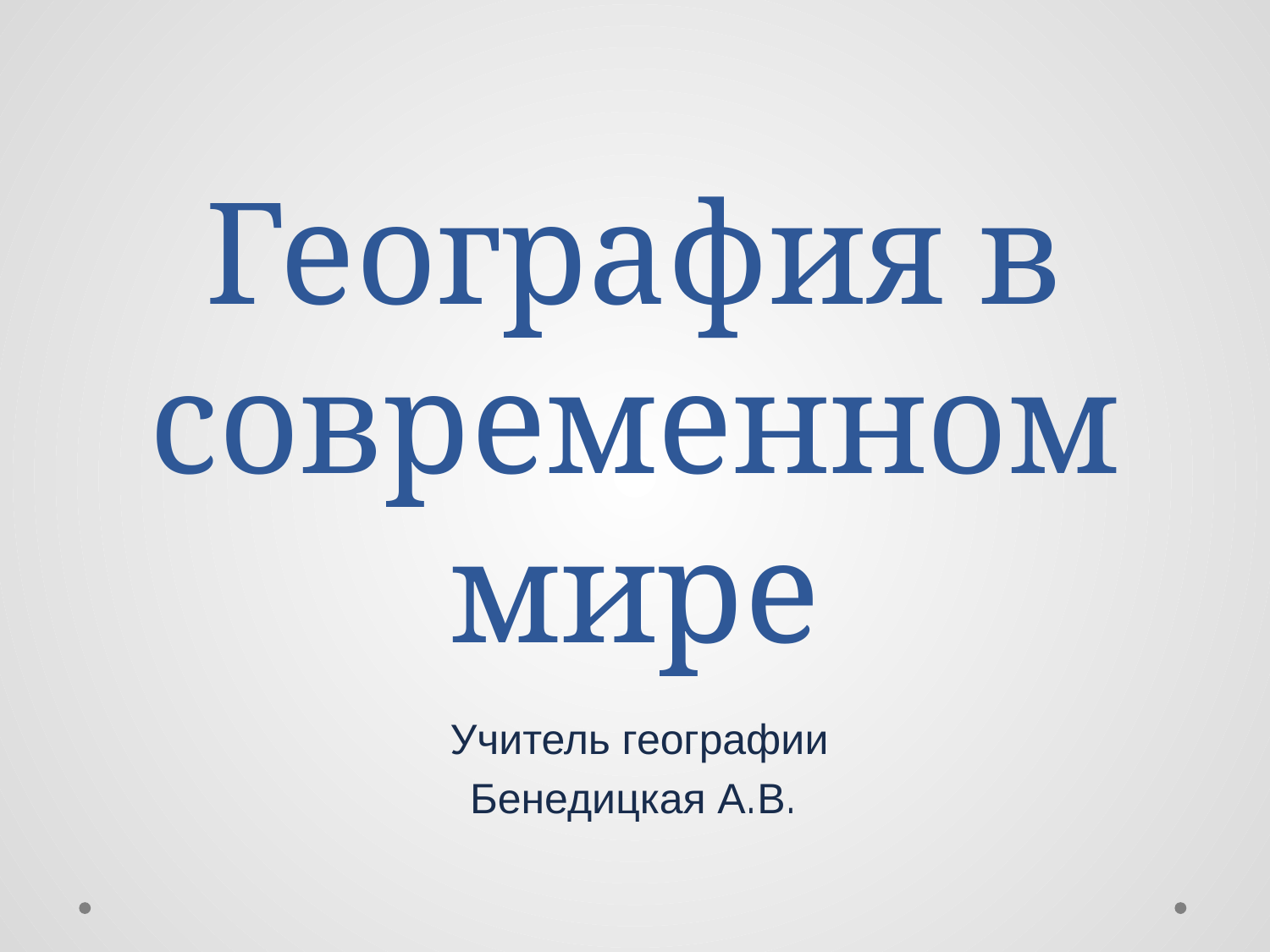

# География в современном мире
Учитель географии
Бенедицкая А.В.